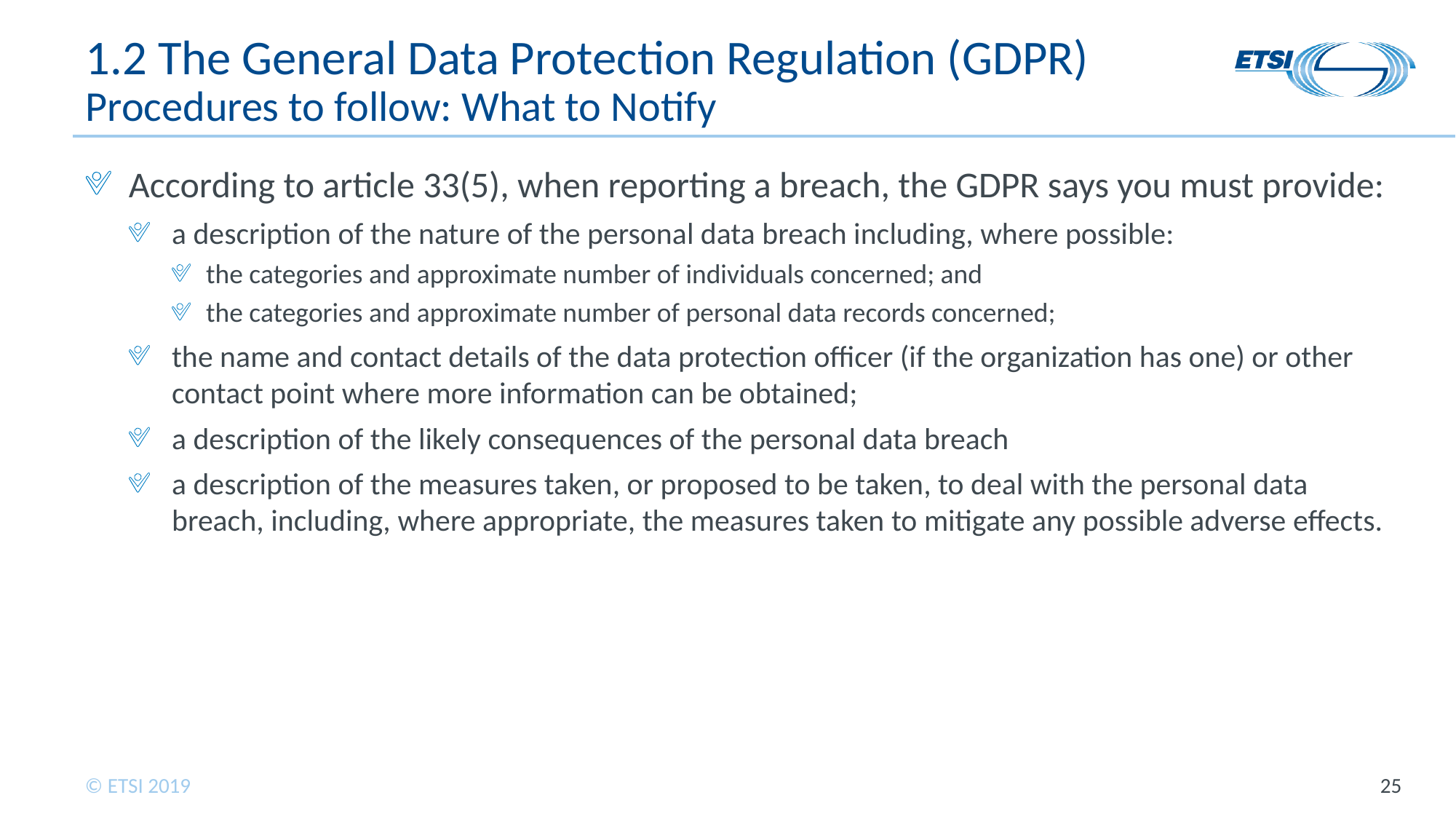

# 1.2 The General Data Protection Regulation (GDPR) Procedures to follow: What to Notify
According to article 33(5), when reporting a breach, the GDPR says you must provide:
a description of the nature of the personal data breach including, where possible:
the categories and approximate number of individuals concerned; and
the categories and approximate number of personal data records concerned;
the name and contact details of the data protection officer (if the organization has one) or other contact point where more information can be obtained;
a description of the likely consequences of the personal data breach
a description of the measures taken, or proposed to be taken, to deal with the personal data breach, including, where appropriate, the measures taken to mitigate any possible adverse effects.